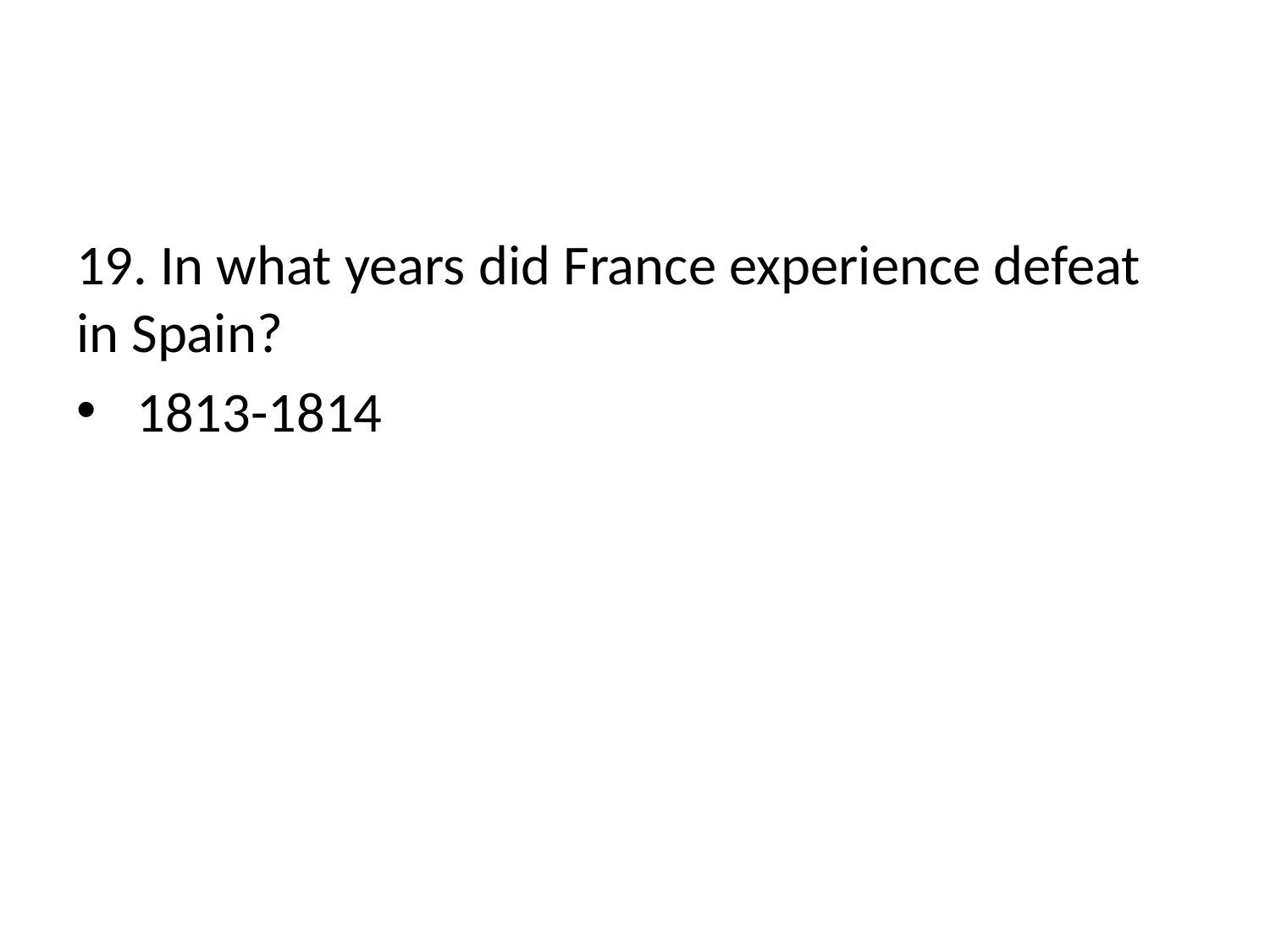

#
19. In what years did France experience defeat in Spain?
 1813-1814